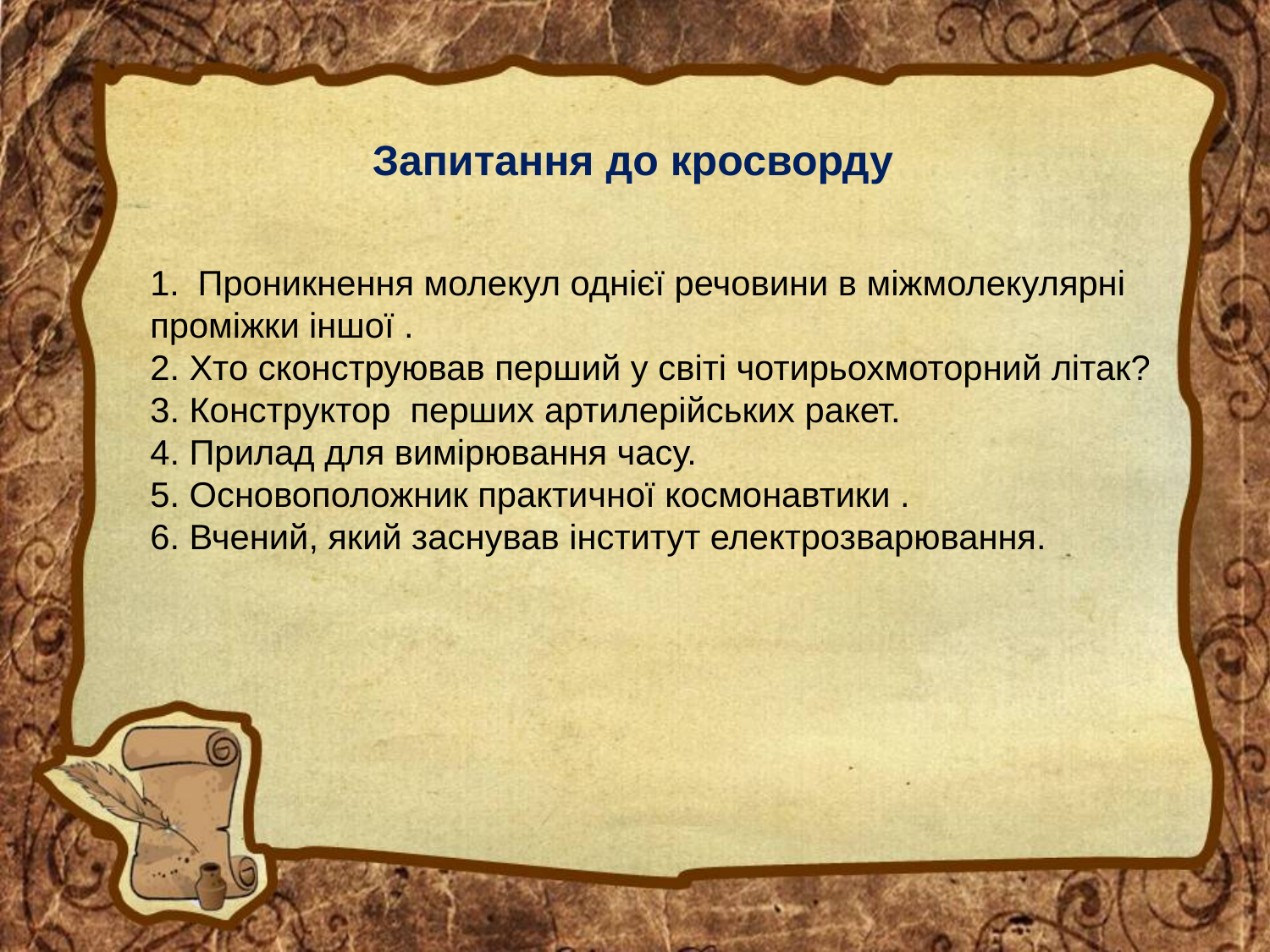

Запитання до кросворду
Проникнення молекул однієї речовини в міжмолекулярні
проміжки іншої .
2. Хто сконструював перший у світі чотирьохмоторний літак?
3. Конструктор  перших артилерійських ракет.
4. Прилад для вимірювання часу.
5. Основоположник практичної космонавтики .
6. Вчений, який заснував інститут електрозварювання.